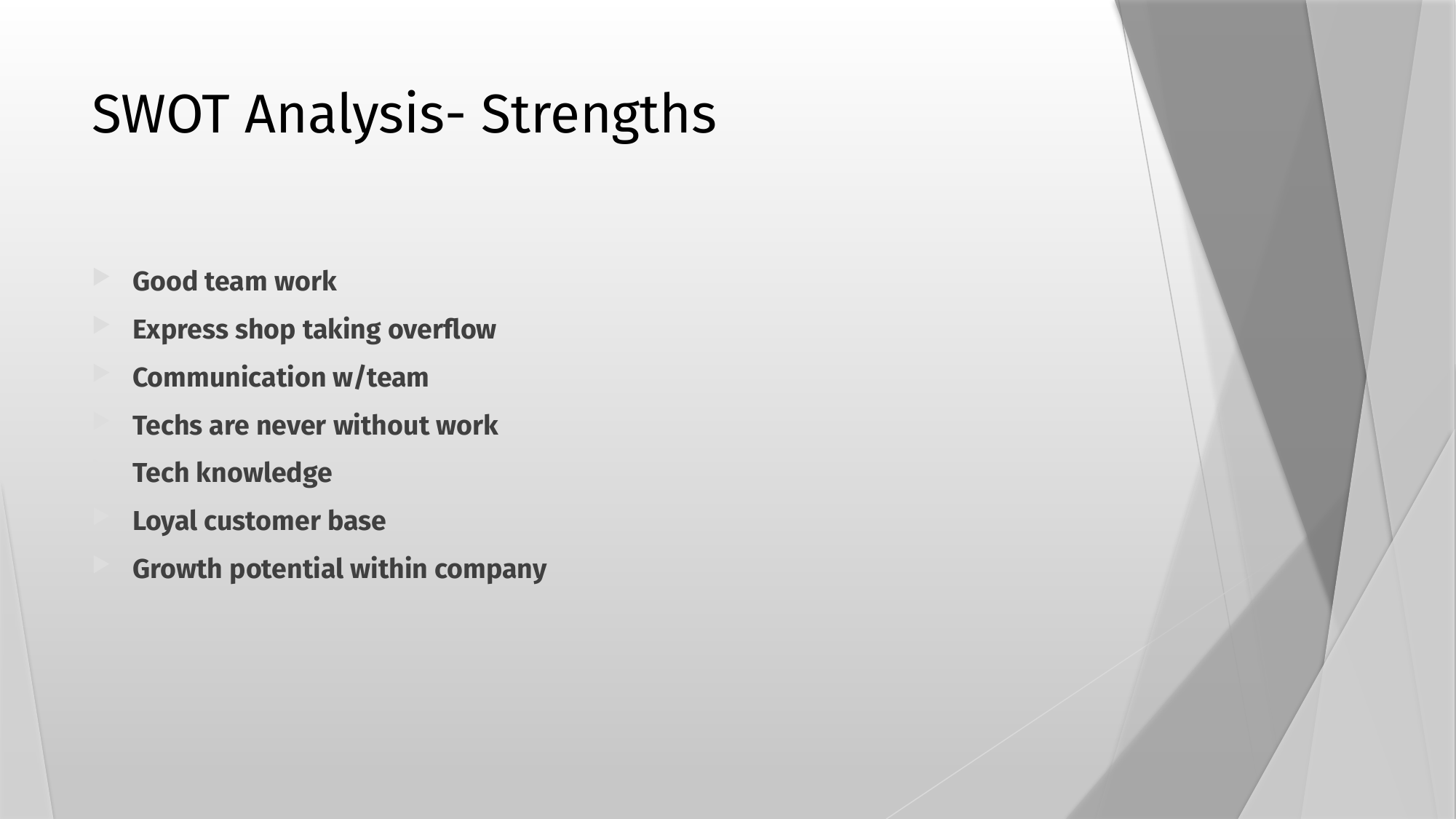

# SWOT Analysis- Strengths
Good team work
Express shop taking overflow
Communication w/team
Techs are never without work
Tech knowledge
Loyal customer base
Growth potential within company